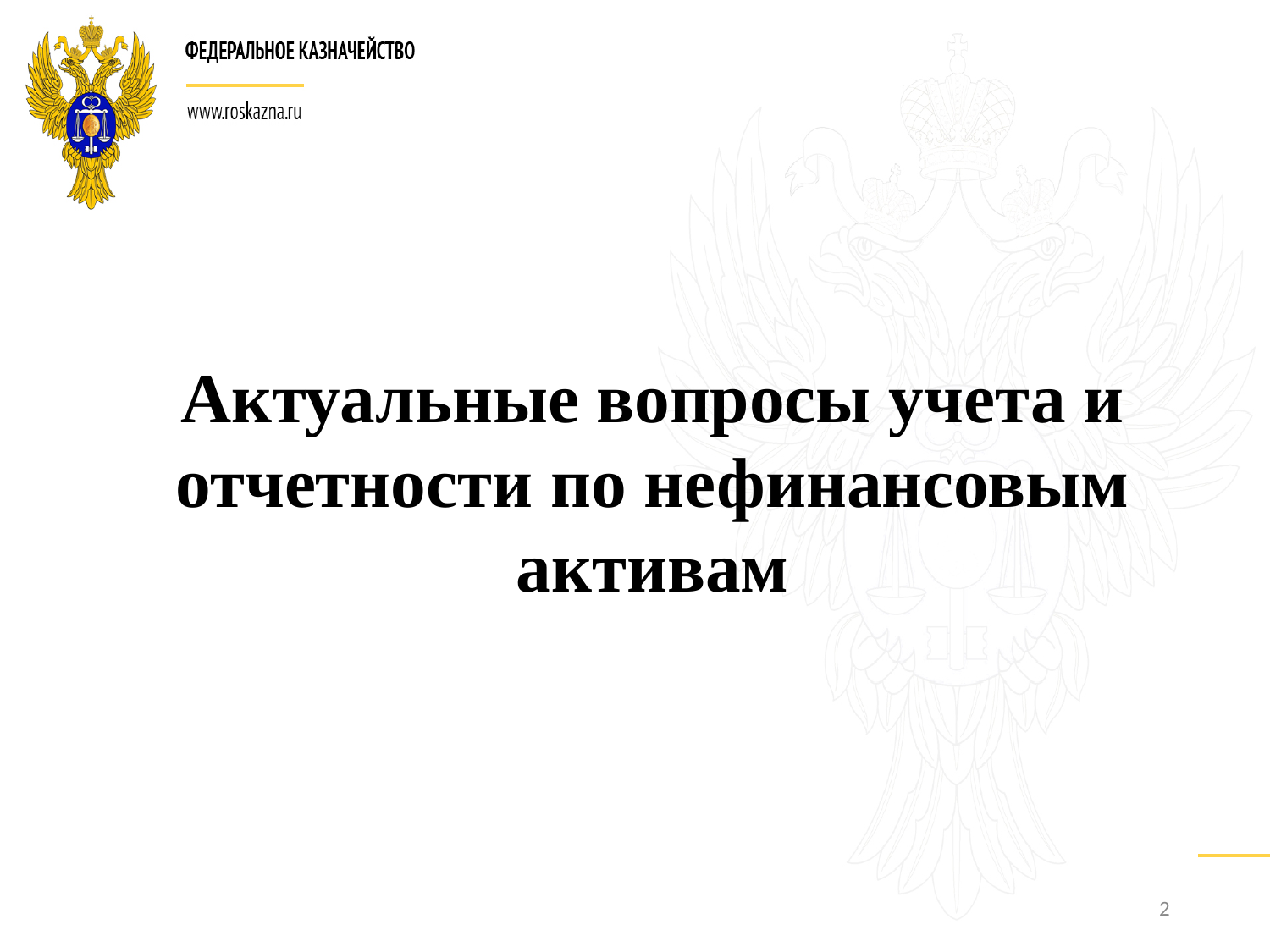

Актуальные вопросы учета и отчетности по нефинансовым активам
2